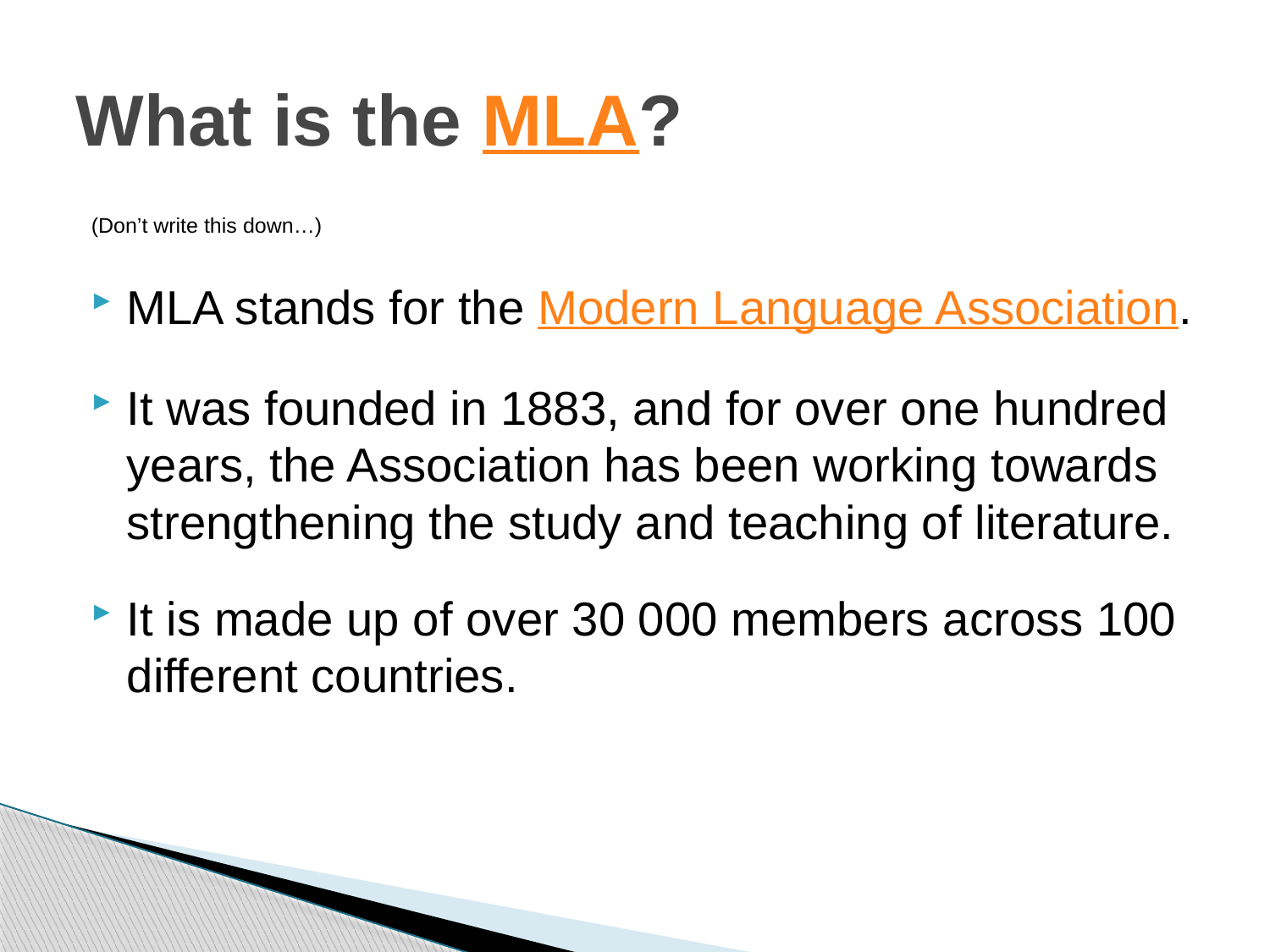

# What is the MLA?
(Don’t write this down…)

MLA stands for the Modern Language Association.

It was founded in 1883, and for over one hundred years, the Association has been working towards strengthening the study and teaching of literature.

It is made up of over 30 000 members across 100 different countries.